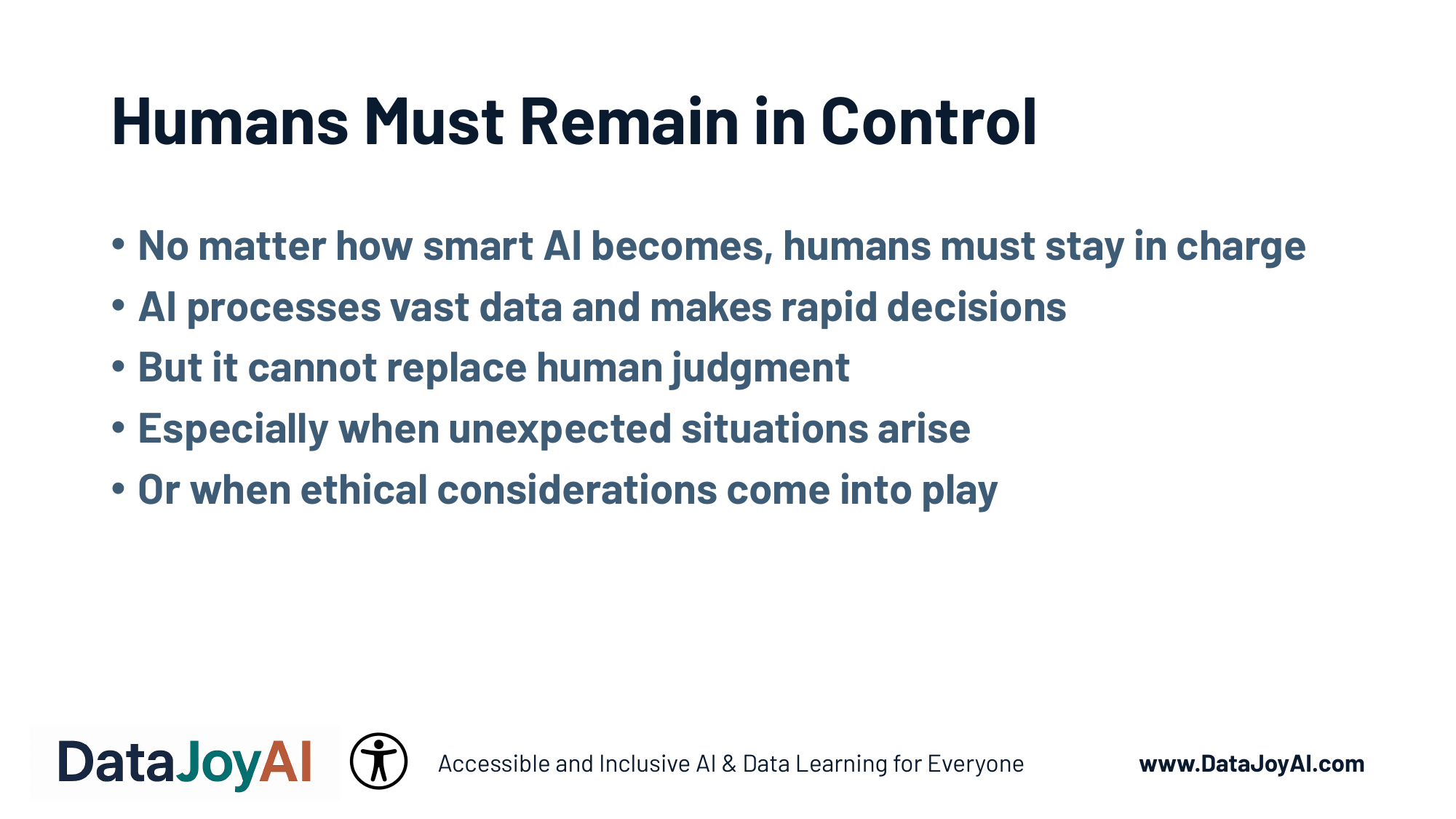

# Humans Must Remain in Control
No matter how smart AI becomes, humans must stay in charge
AI processes vast data and makes rapid decisions
But it cannot replace human judgment
Especially when unexpected situations arise
Or when ethical considerations come into play